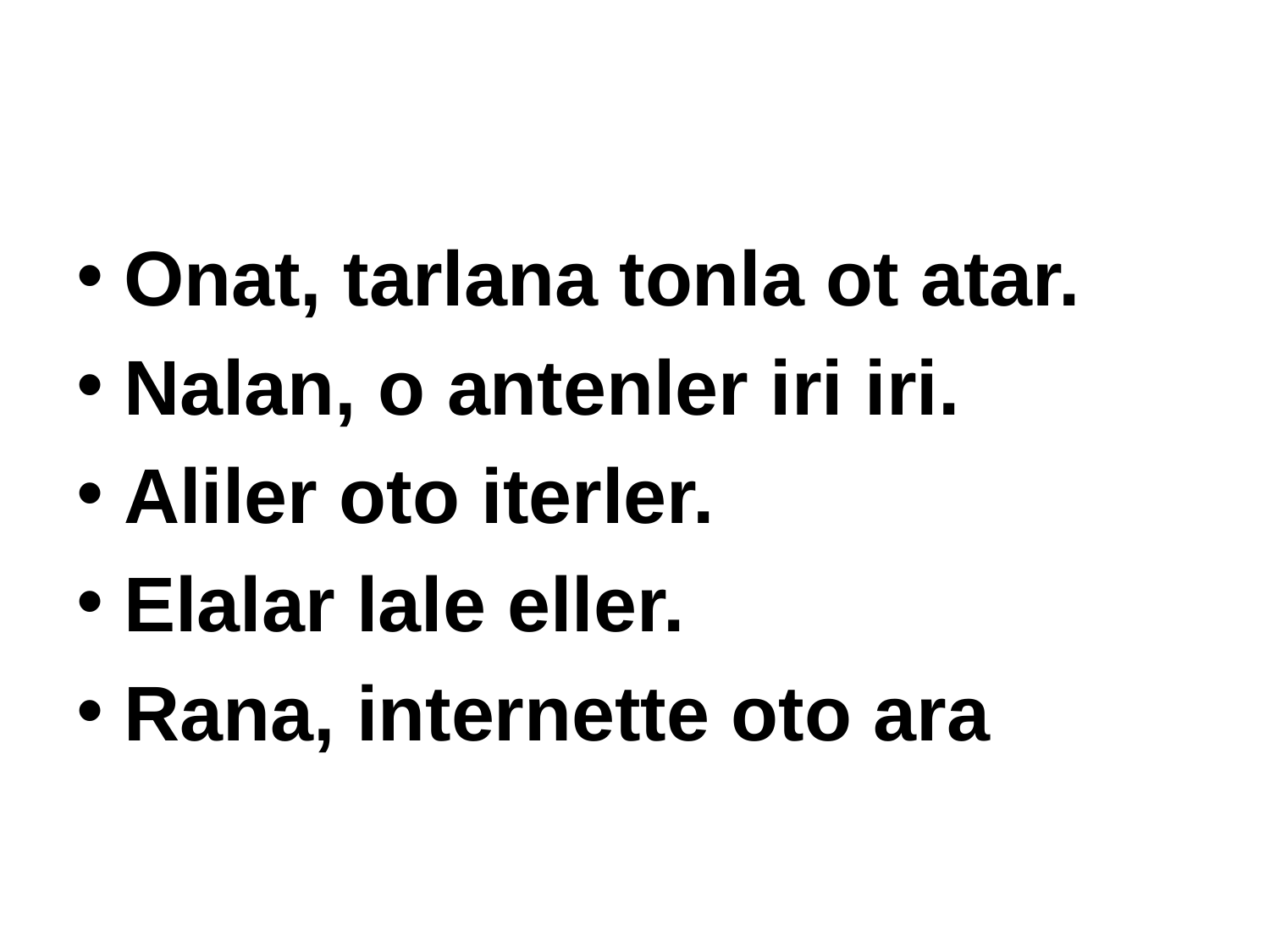

#
Onat, tarlana tonla ot atar.
Nalan, o antenler iri iri.
Aliler oto iterler.
Elalar lale eller.
Rana, internette oto ara